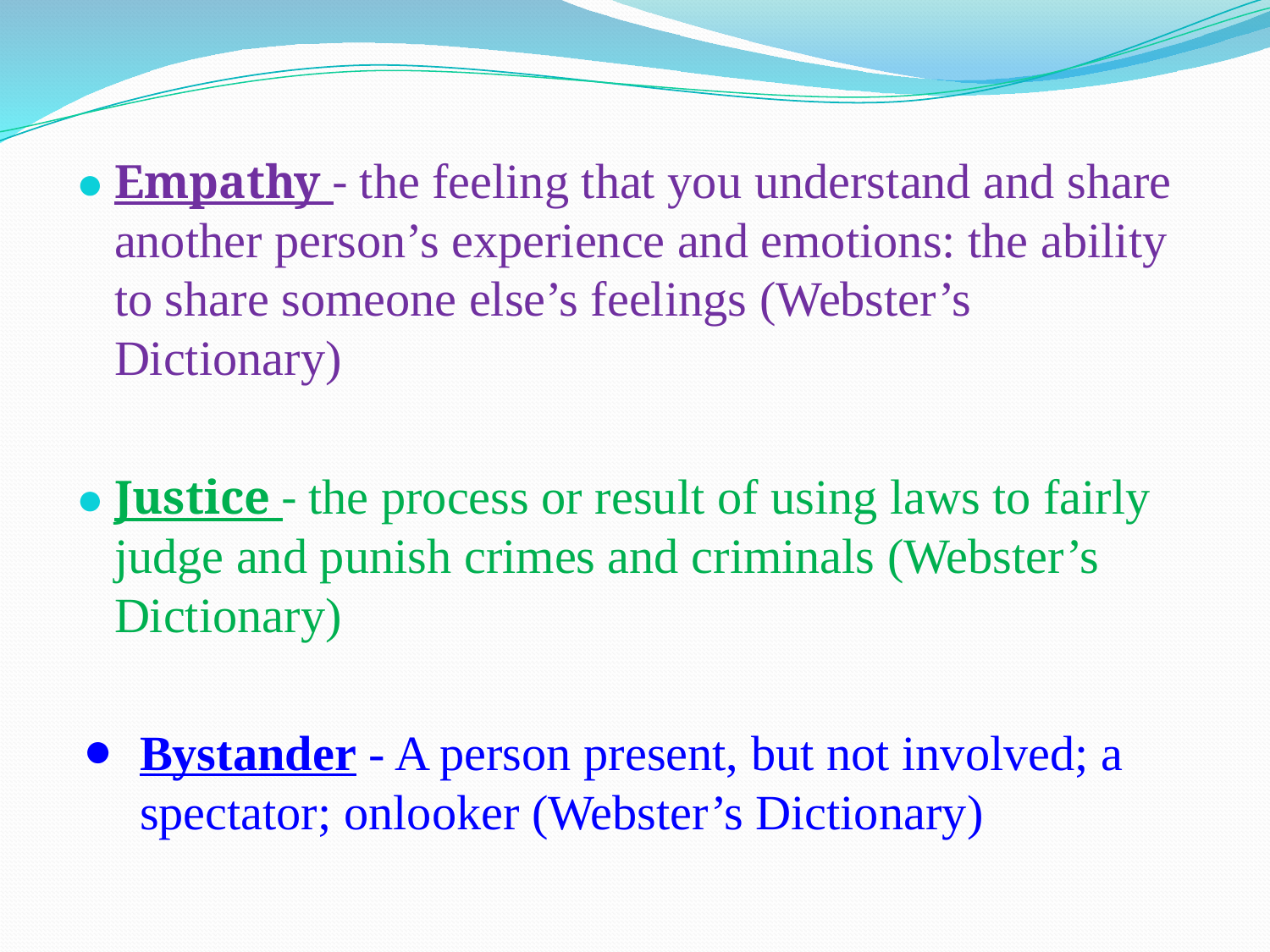

Empathy - the feeling that you understand and share another person’s experience and emotions: the ability to share someone else’s feelings (Webster’s Dictionary)

Justice - the process or result of using laws to fairly judge and punish crimes and criminals (Webster’s Dictionary)

Bystander - A person present, but not involved; a spectator; onlooker (Webster’s Dictionary)